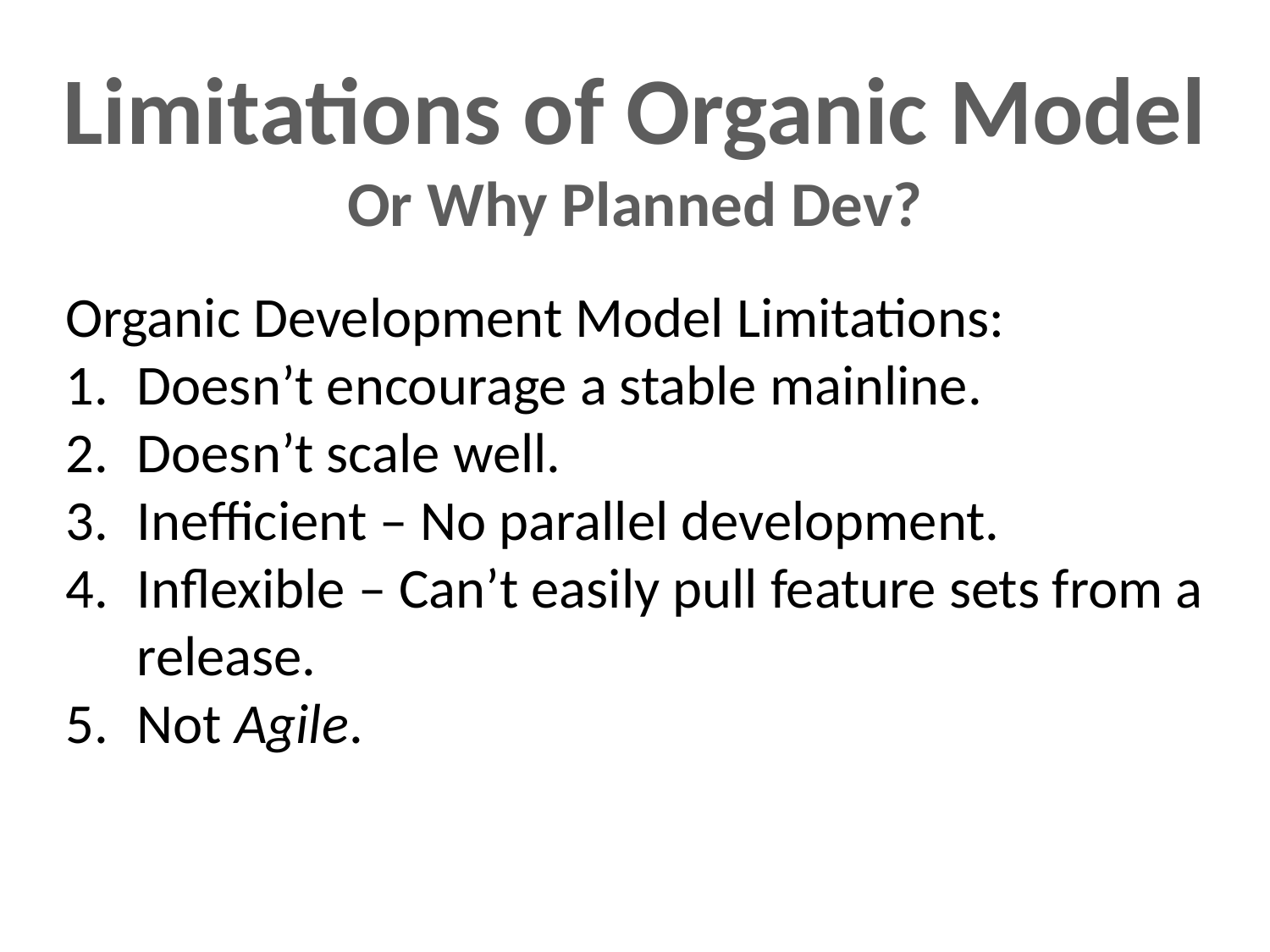

Limitations of Organic Model
Or Why Planned Dev?
Organic Development Model Limitations:
Doesn’t encourage a stable mainline.
Doesn’t scale well.
Inefficient – No parallel development.
Inflexible – Can’t easily pull feature sets from a release.
Not Agile.